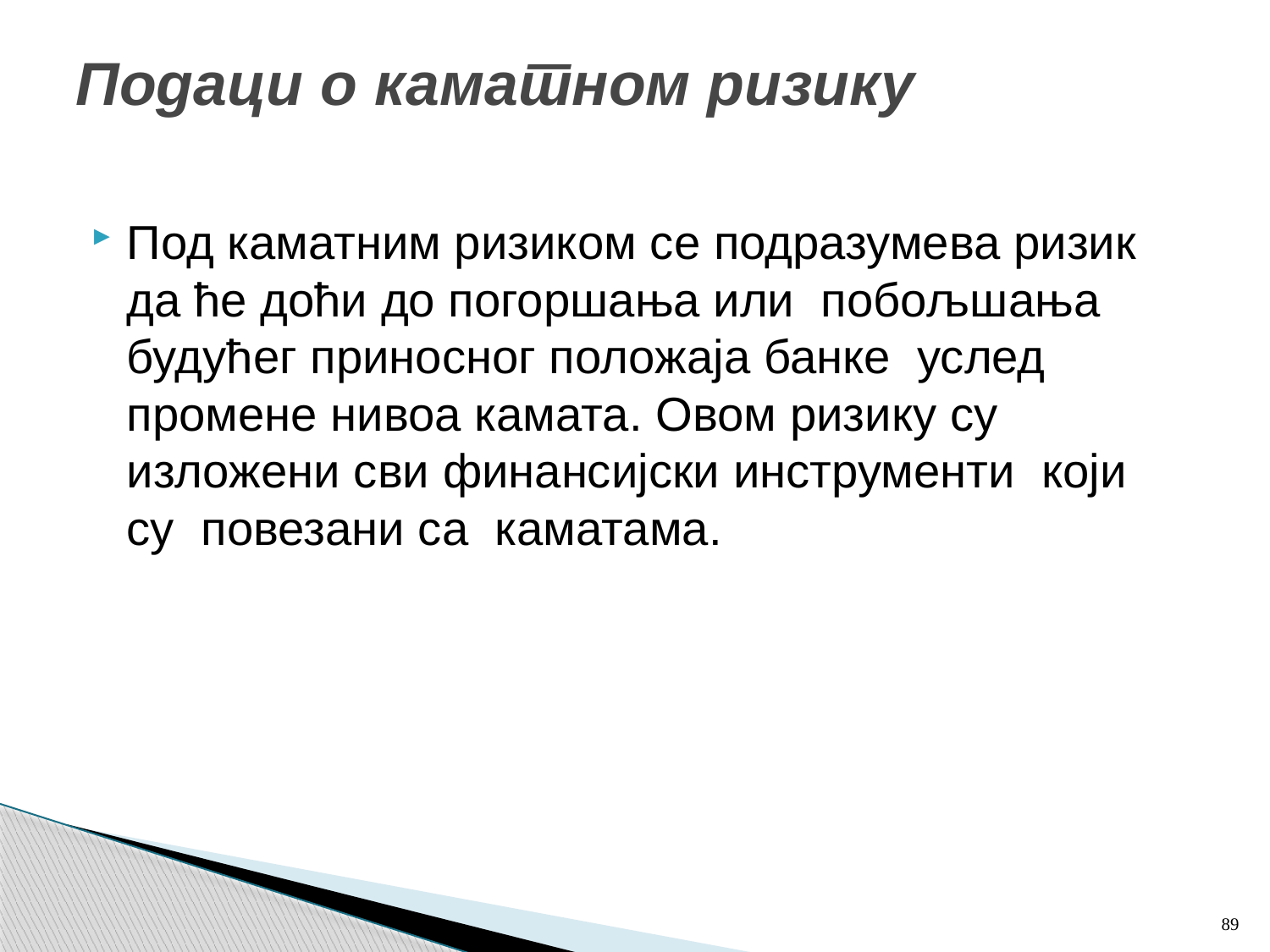

# Подаци о каматном ризику
Под каматним ризиком се подразумева ризик да ће доћи до погоршања или  побољшања будућег приносног положаја банке  услед промене нивоа камата. Овом ризику су  изложени сви финансијски инструменти  који  су  повезани са  каматама.
89